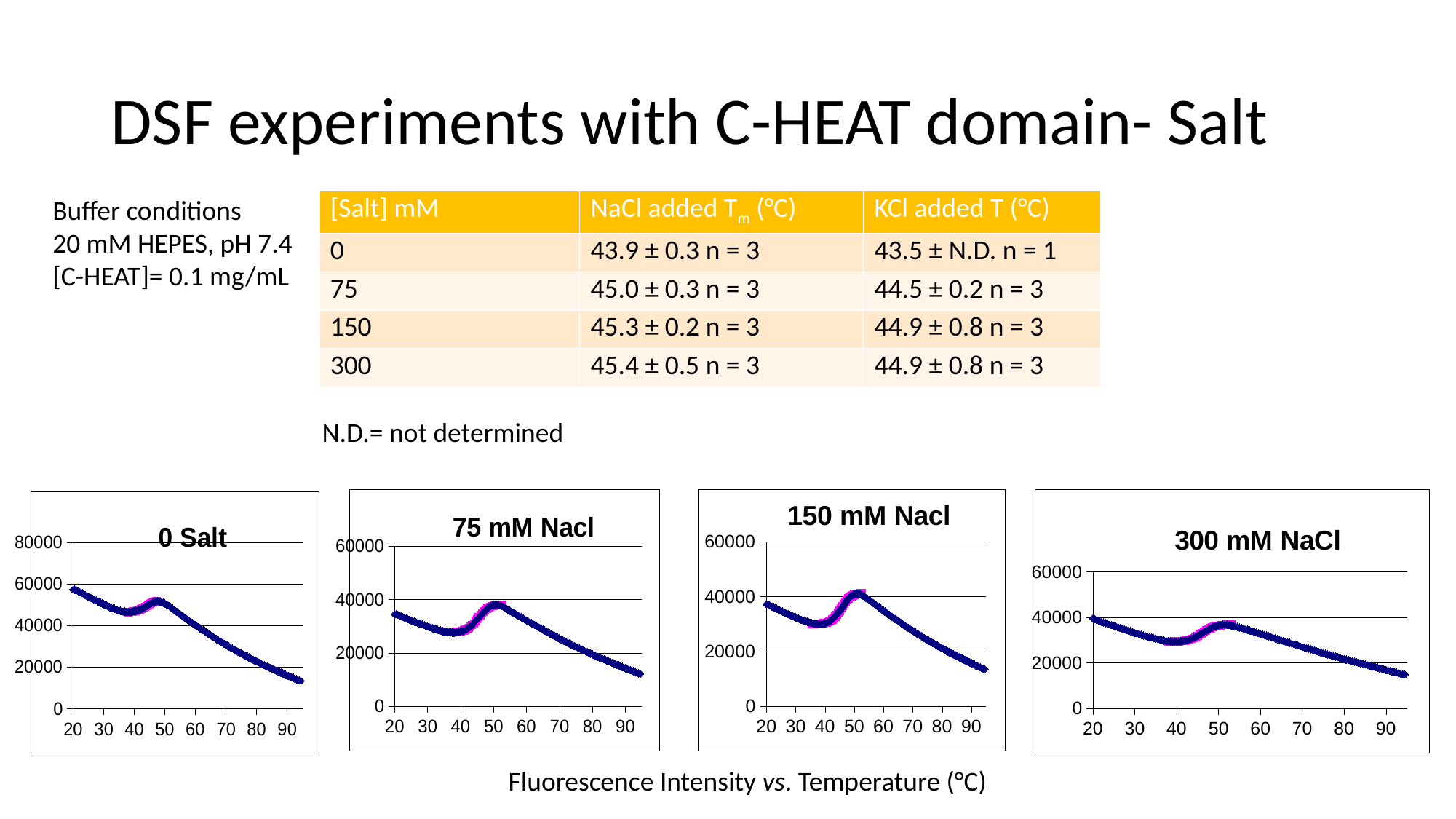

# DSF experiments with C-HEAT domain- Salt
Buffer conditions
20 mM HEPES, pH 7.4
[C-HEAT]= 0.1 mg/mL

| [Salt] mM | NaCl added Tm (°C) | KCl added T (°C) |
| --- | --- | --- |
| 0 | 43.9 ± 0.3 n = 3 | 43.5 ± N.D. n = 1 |
| 75 | 45.0 ± 0.3 n = 3 | 44.5 ± 0.2 n = 3 |
| 150 | 45.3 ± 0.2 n = 3 | 44.9 ± 0.8 n = 3 |
| 300 | 45.4 ± 0.5 n = 3 | 44.9 ± 0.8 n = 3 |
N.D.= not determined

### Chart: 150 mM Nacl

| Category |  |  |
|---|---|---|

### Chart: 300 mM NaCl

| Category |  |  |
|---|---|---|

### Chart: 75 mM Nacl

| Category |  |  |
|---|---|---|

### Chart: 0 Salt

| Category |  |  |
|---|---|---|
Fluorescence Intensity vs. Temperature (°C)